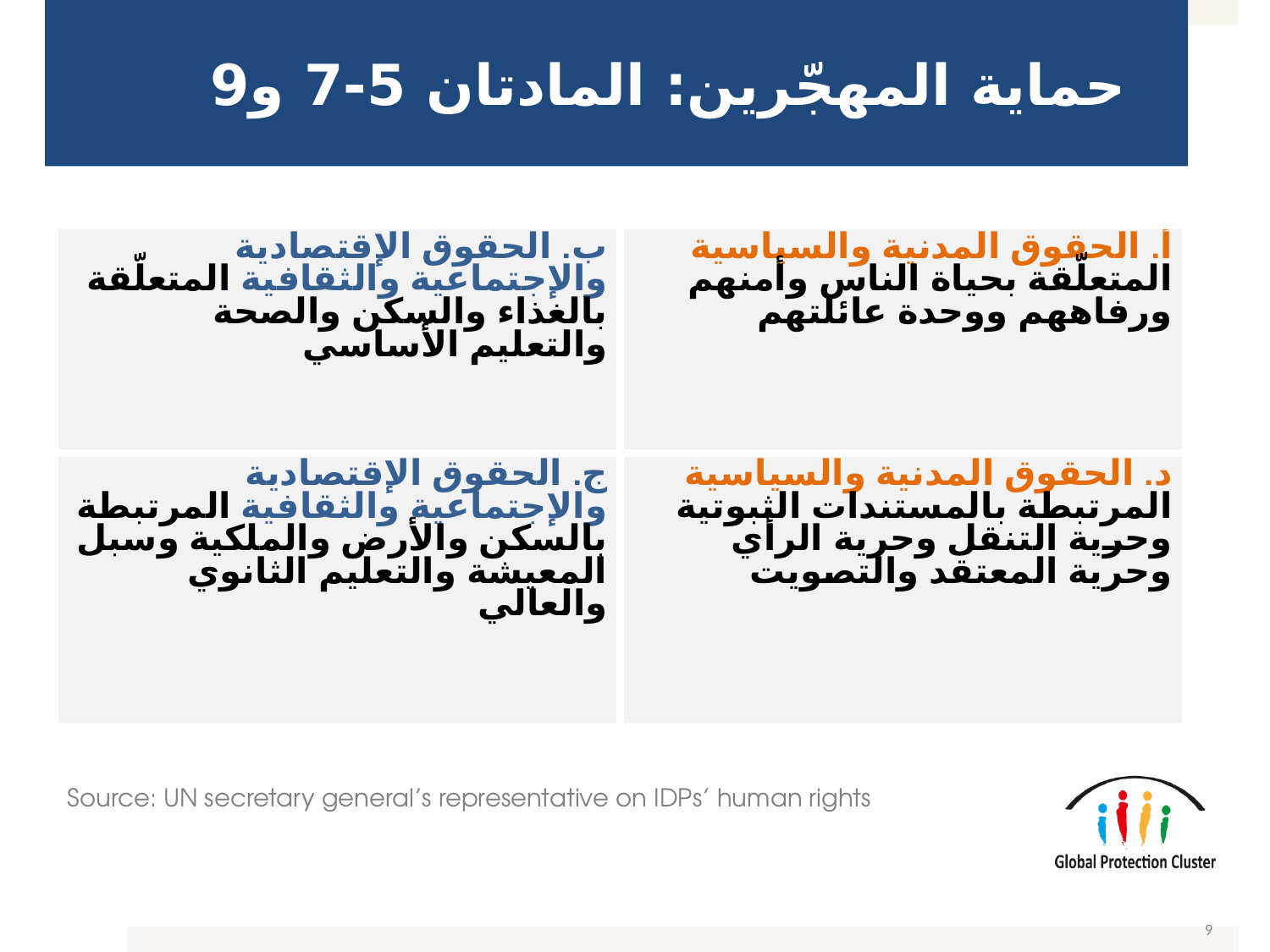

# حماية المهجّرين: المادتان 5-7 و9
| ب. الحقوق الإقتصادية والإجتماعية والثقافية المتعلّقة بالغذاء والسكن والصحة والتعليم الأساسي | أ. الحقوق المدنية والسياسية المتعلّقة بحياة الناس وأمنهم ورفاههم ووحدة عائلتهم |
| --- | --- |
| ج. الحقوق الإقتصادية والإجتماعية والثقافية المرتبطة بالسكن والأرض والملكية وسبل المعيشة والتعليم الثانوي والعالي | د. الحقوق المدنية والسياسية المرتبطة بالمستندات الثبوتية وحرية التنقل وحرية الرأي وحرية المعتقد والتصويت |
Source: UN secretary general’s representative on IDPs’ human rights